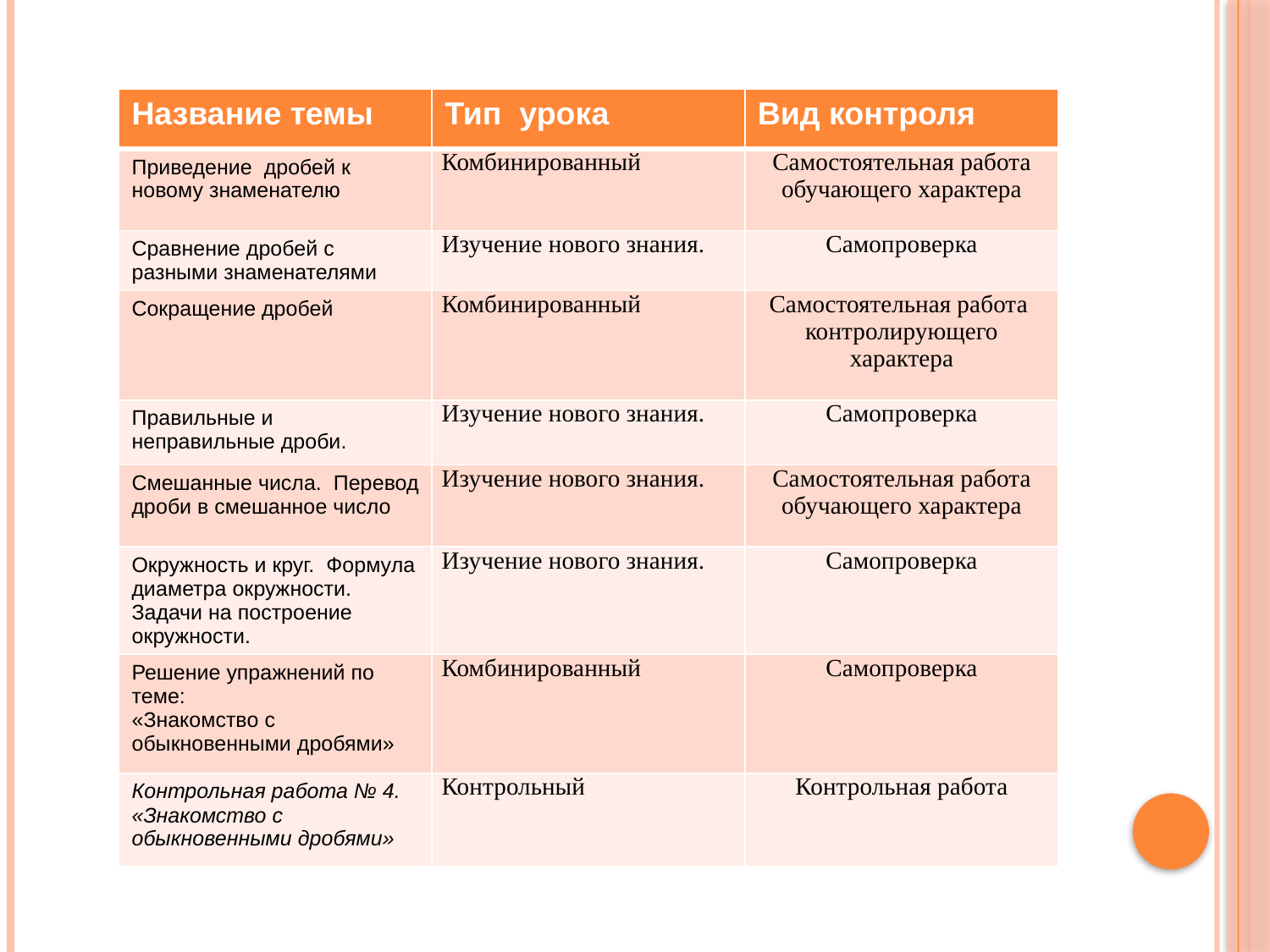

| Название темы | Тип урока | Вид контроля |
| --- | --- | --- |
| Приведение дробей к новому знаменателю | Комбинированный | Самостоятельная работа обучающего характера |
| Сравнение дробей с разными знаменателями | Изучение нового знания. | Самопроверка |
| Сокращение дробей | Комбинированный | Самостоятельная работа контролирующего характера |
| Правильные и неправильные дроби. | Изучение нового знания. | Самопроверка |
| Смешанные числа. Перевод дроби в смешанное число | Изучение нового знания. | Самостоятельная работа обучающего характера |
| Окружность и круг. Формула диаметра окружности. Задачи на построение окружности. | Изучение нового знания. | Самопроверка |
| Решение упражнений по теме: «Знакомство с обыкновенными дробями» | Комбинированный | Самопроверка |
| Контрольная работа № 4. «Знакомство с обыкновенными дробями» | Контрольный | Контрольная работа |